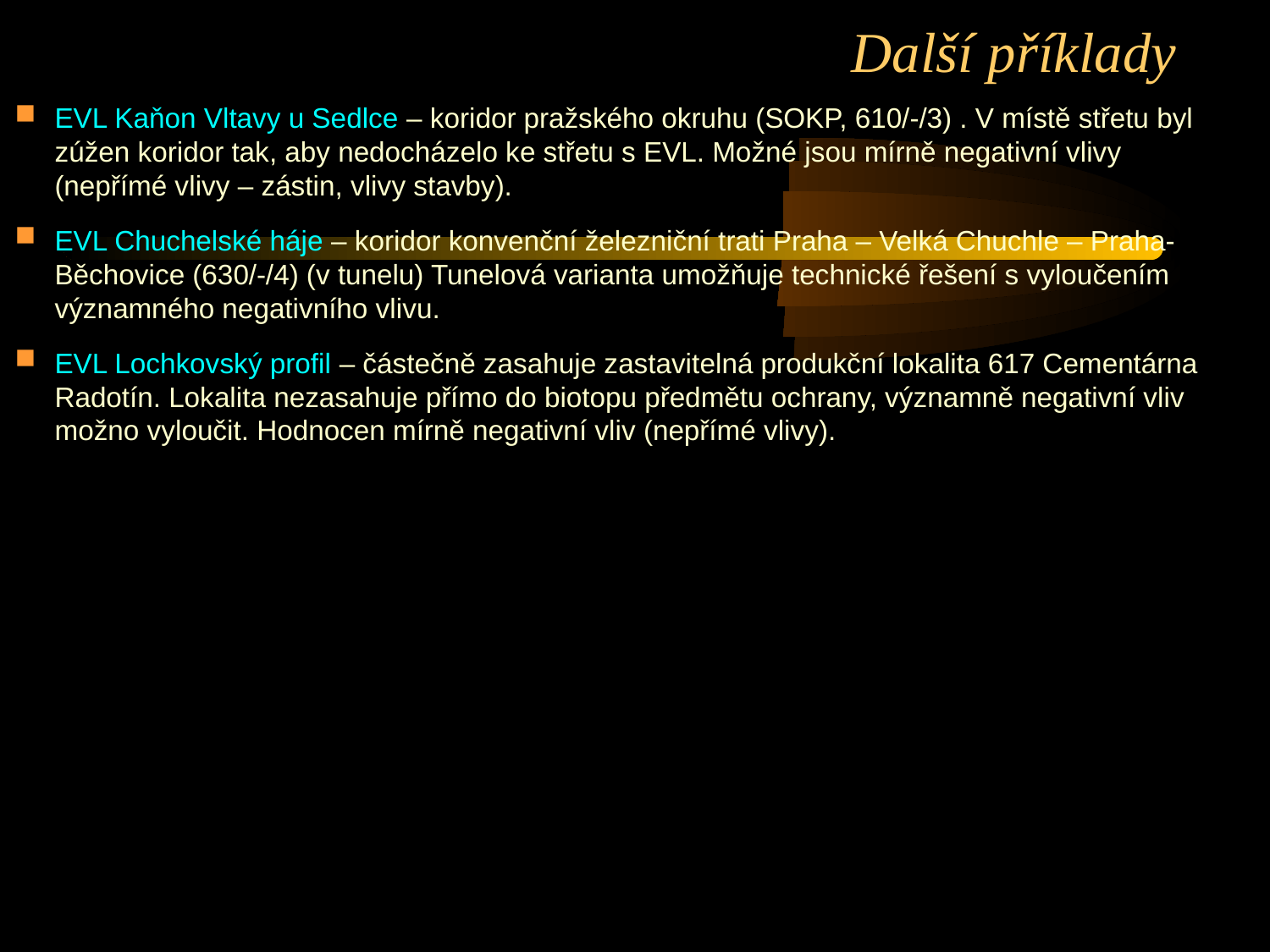

Další příklady
EVL Kaňon Vltavy u Sedlce – koridor pražského okruhu (SOKP, 610/-/3) . V místě střetu byl zúžen koridor tak, aby nedocházelo ke střetu s EVL. Možné jsou mírně negativní vlivy (nepřímé vlivy – zástin, vlivy stavby).
EVL Chuchelské háje – koridor konvenční železniční trati Praha – Velká Chuchle – Praha-Běchovice (630/-/4) (v tunelu) Tunelová varianta umožňuje technické řešení s vyloučením významného negativního vlivu.
EVL Lochkovský profil – částečně zasahuje zastavitelná produkční lokalita 617 Cementárna Radotín. Lokalita nezasahuje přímo do biotopu předmětu ochrany, významně negativní vliv možno vyloučit. Hodnocen mírně negativní vliv (nepřímé vlivy).